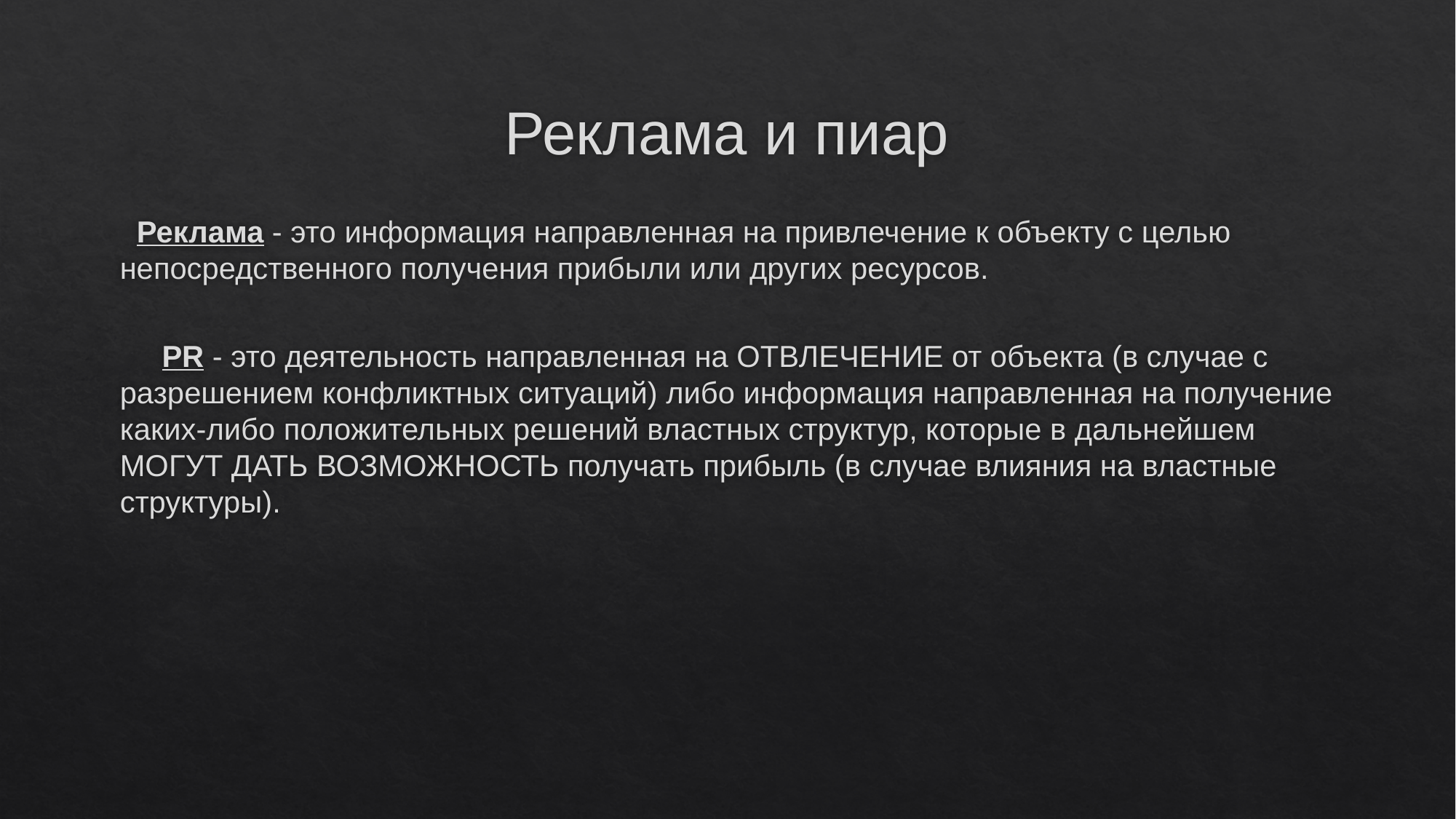

# Реклама и пиар
  Реклама - это информация направленная на привлечение к объекту с целью непосредственного получения прибыли или других ресурсов.
     PR - это деятельность направленная на ОТВЛЕЧЕНИЕ от объекта (в случае с разрешением конфликтных ситуаций) либо информация направленная на получение каких-либо положительных решений властных структур, которые в дальнейшем МОГУТ ДАТЬ ВОЗМОЖНОСТЬ получать прибыль (в случае влияния на властные структуры).